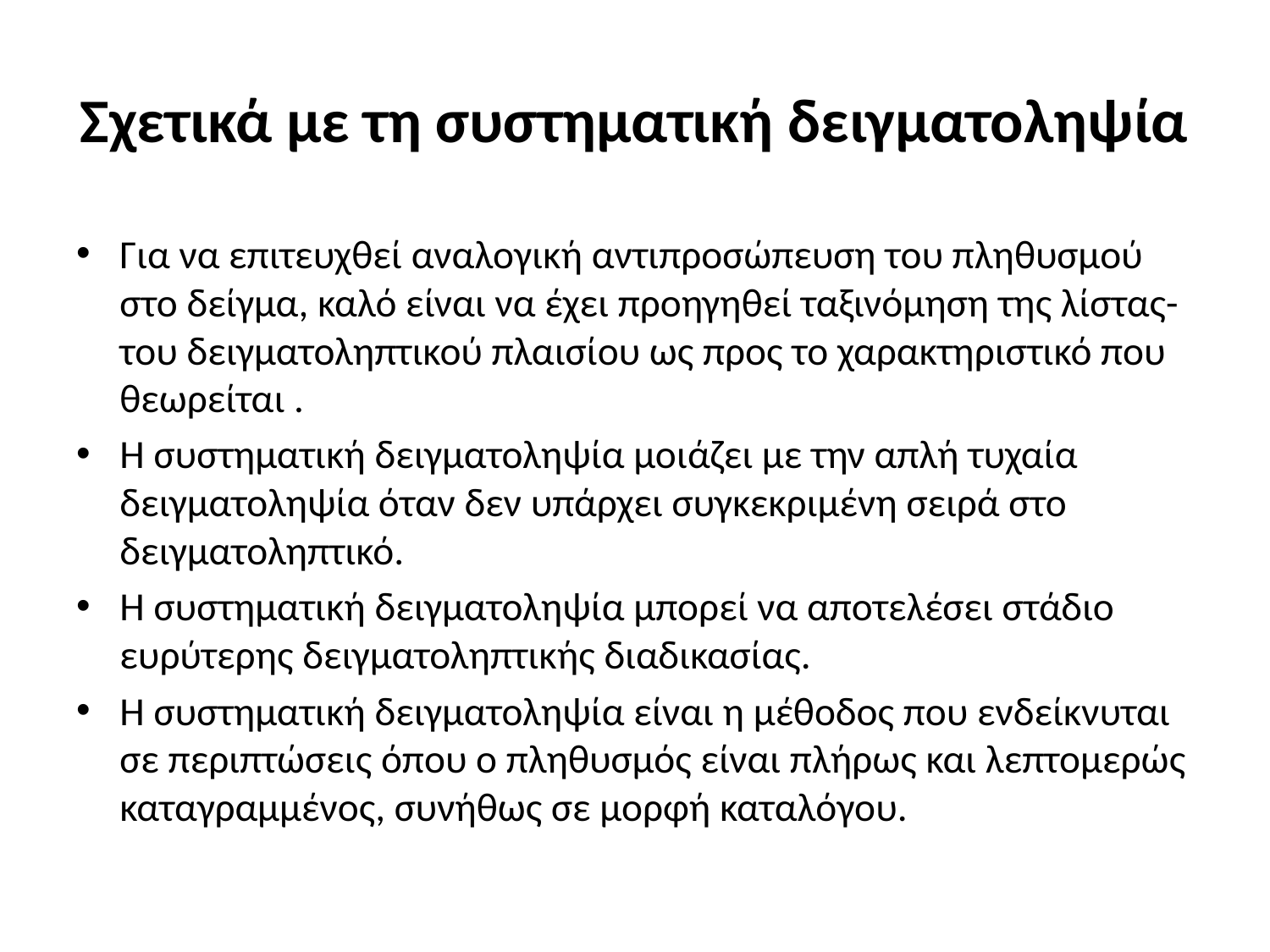

# Σχετικά με τη συστηματική δειγματοληψία
Για να επιτευχθεί αναλογική αντιπροσώπευση του πληθυσμού στο δείγμα, καλό είναι να έχει προηγηθεί ταξινόμηση της λίστας-του δειγματοληπτικού πλαισίου ως προς το χαρακτηριστικό που θεωρείται .
Η συστηματική δειγματοληψία μοιάζει με την απλή τυχαία δειγματοληψία όταν δεν υπάρχει συγκεκριμένη σειρά στο δειγματοληπτικό.
Η συστηματική δειγματοληψία μπορεί να αποτελέσει στάδιο ευρύτερης δειγματοληπτικής διαδικασίας.
Η συστηματική δειγματοληψία είναι η μέθοδος που ενδείκνυται σε περιπτώσεις όπου ο πληθυσμός είναι πλήρως και λεπτομερώς καταγραμμένος, συνήθως σε μορφή καταλόγου.